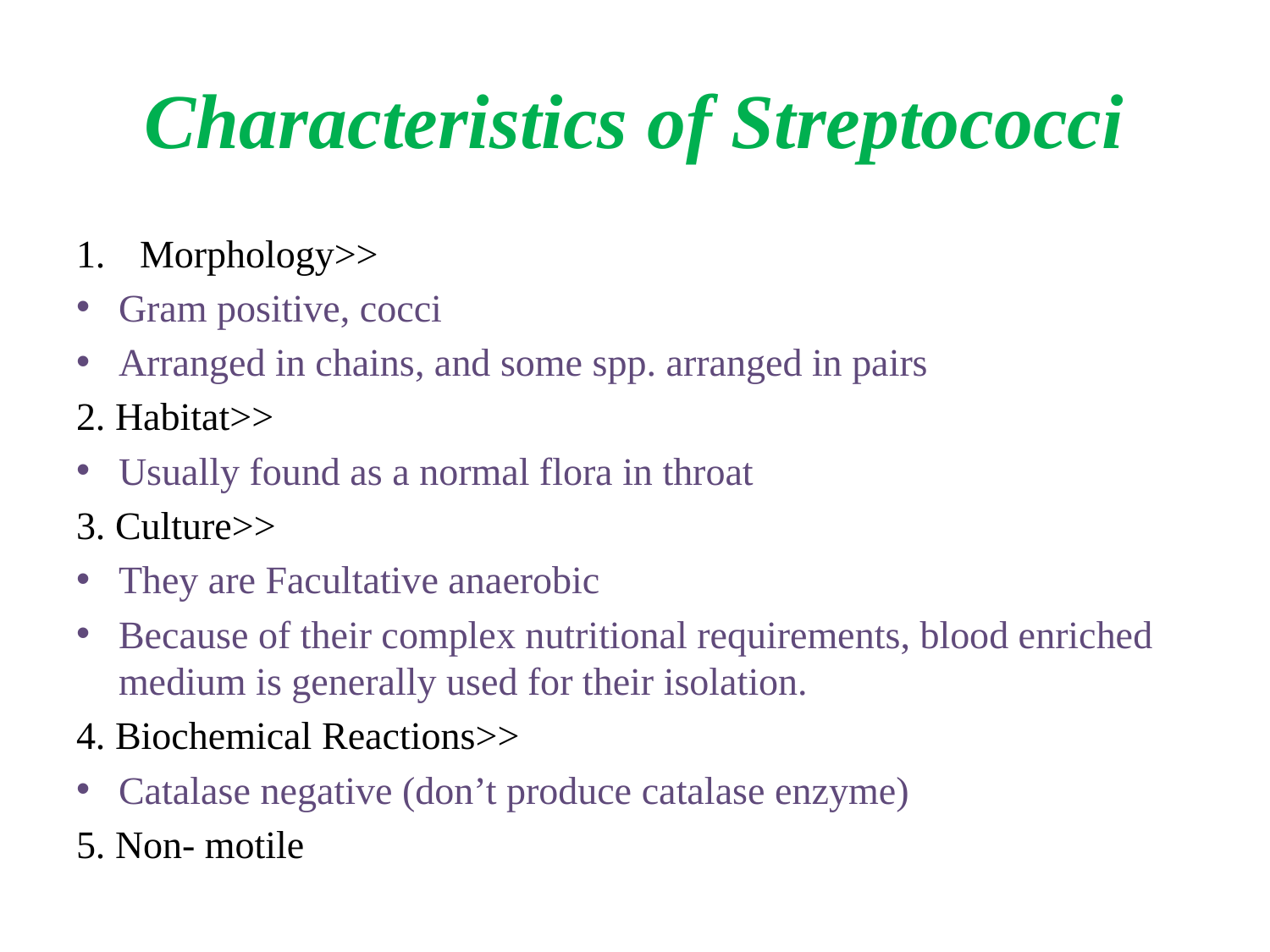

# Characteristics of Streptococci
Morphology>>
Gram positive, cocci
Arranged in chains, and some spp. arranged in pairs
2. Habitat>>
Usually found as a normal flora in throat
3. Culture>>
They are Facultative anaerobic
Because of their complex nutritional requirements, blood enriched medium is generally used for their isolation.
4. Biochemical Reactions>>
Catalase negative (don’t produce catalase enzyme)
5. Non- motile